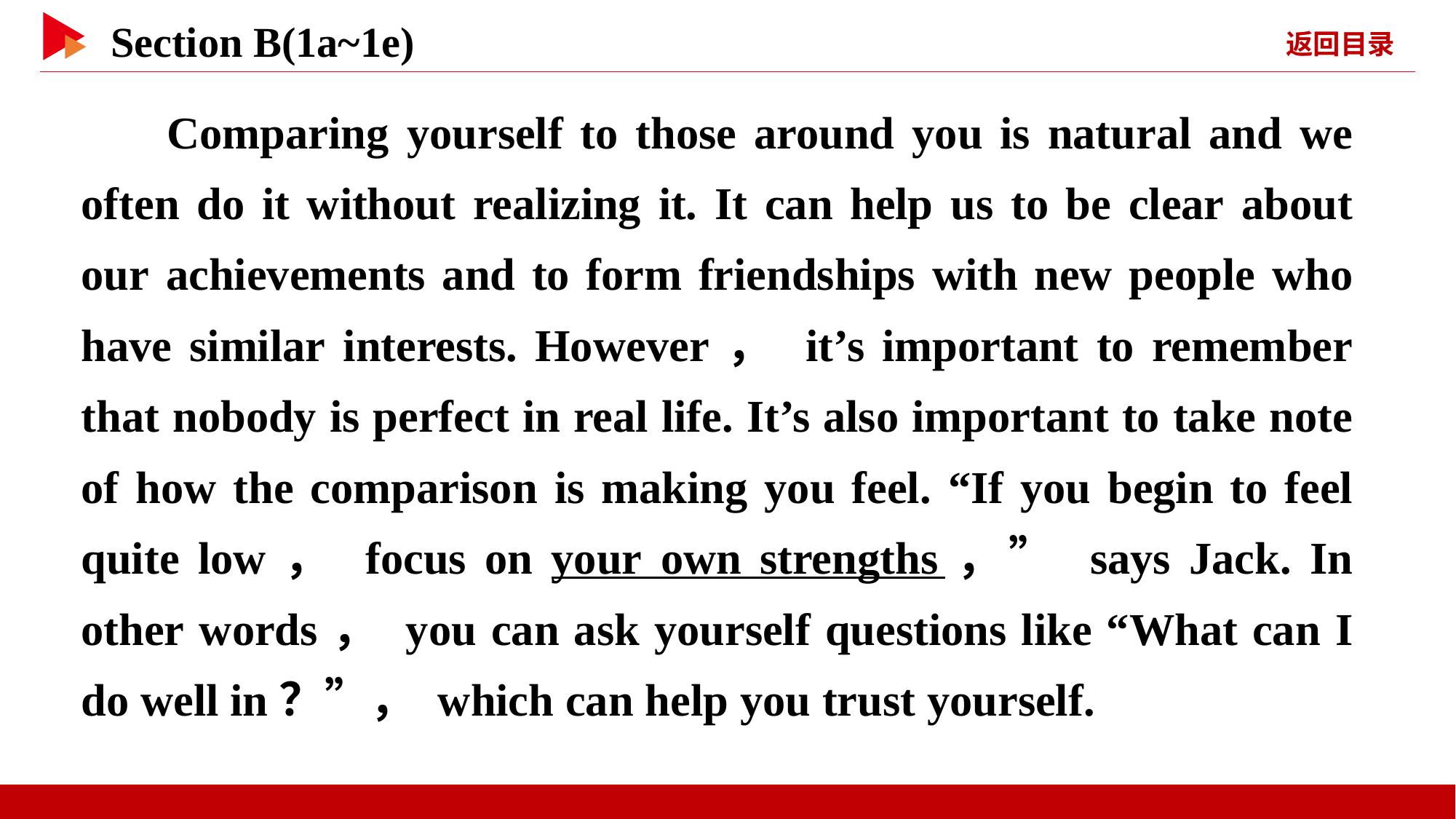

Comparing yourself to those around you is natural and we often do it without realizing it. It can help us to be clear about our achievements and to form friendships with new people who have similar interests. However， it’s important to remember that nobody is perfect in real life. It’s also important to take note of how the comparison is making you feel. “If you begin to feel quite low， focus on your own strengths，” says Jack. In other words， you can ask yourself questions like “What can I do well in？”， which can help you trust yourself.